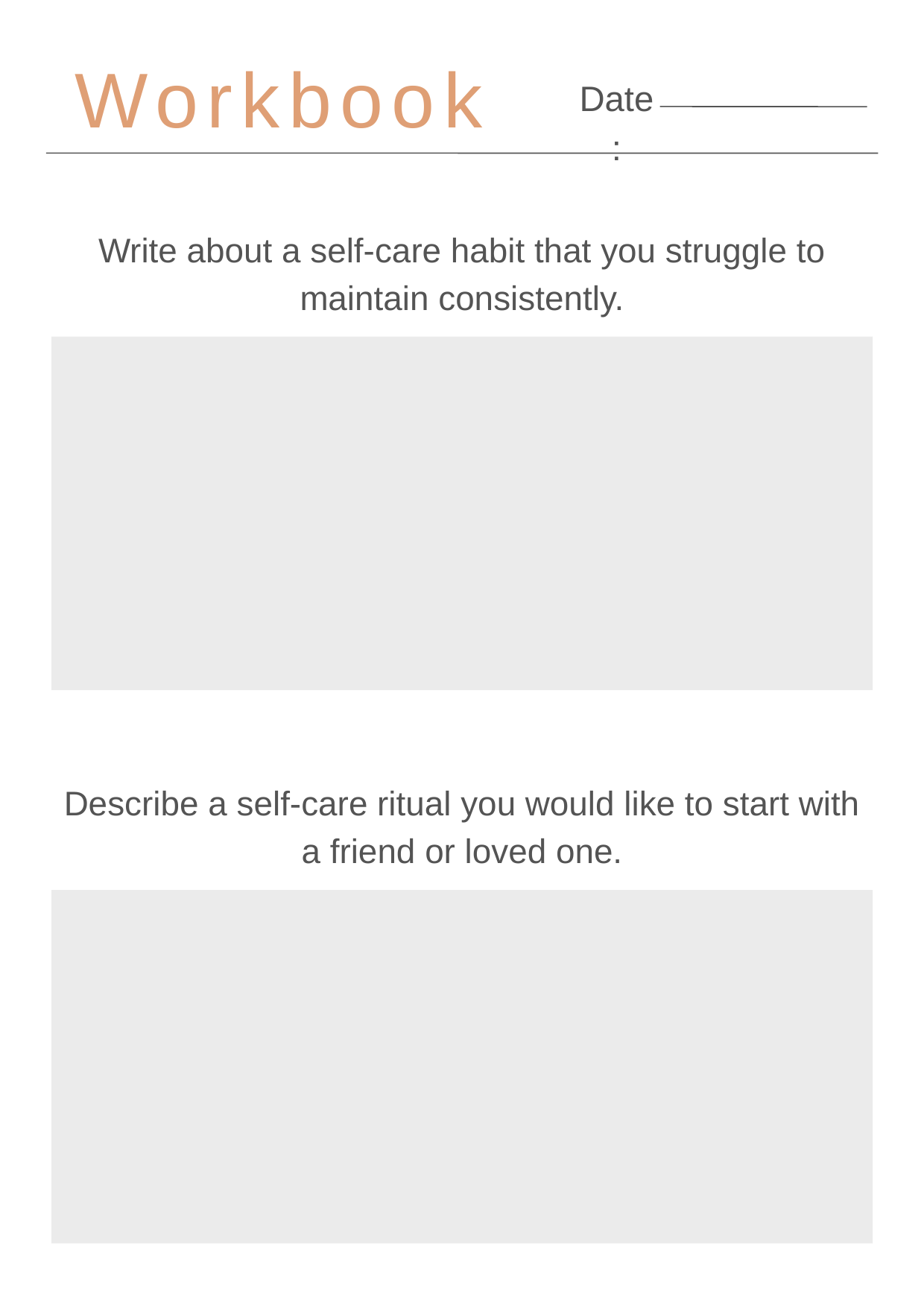

Workbook
Date:

Write about a self-care habit that you struggle to maintain consistently.

Describe a self-care ritual you would like to start with a friend or loved one.